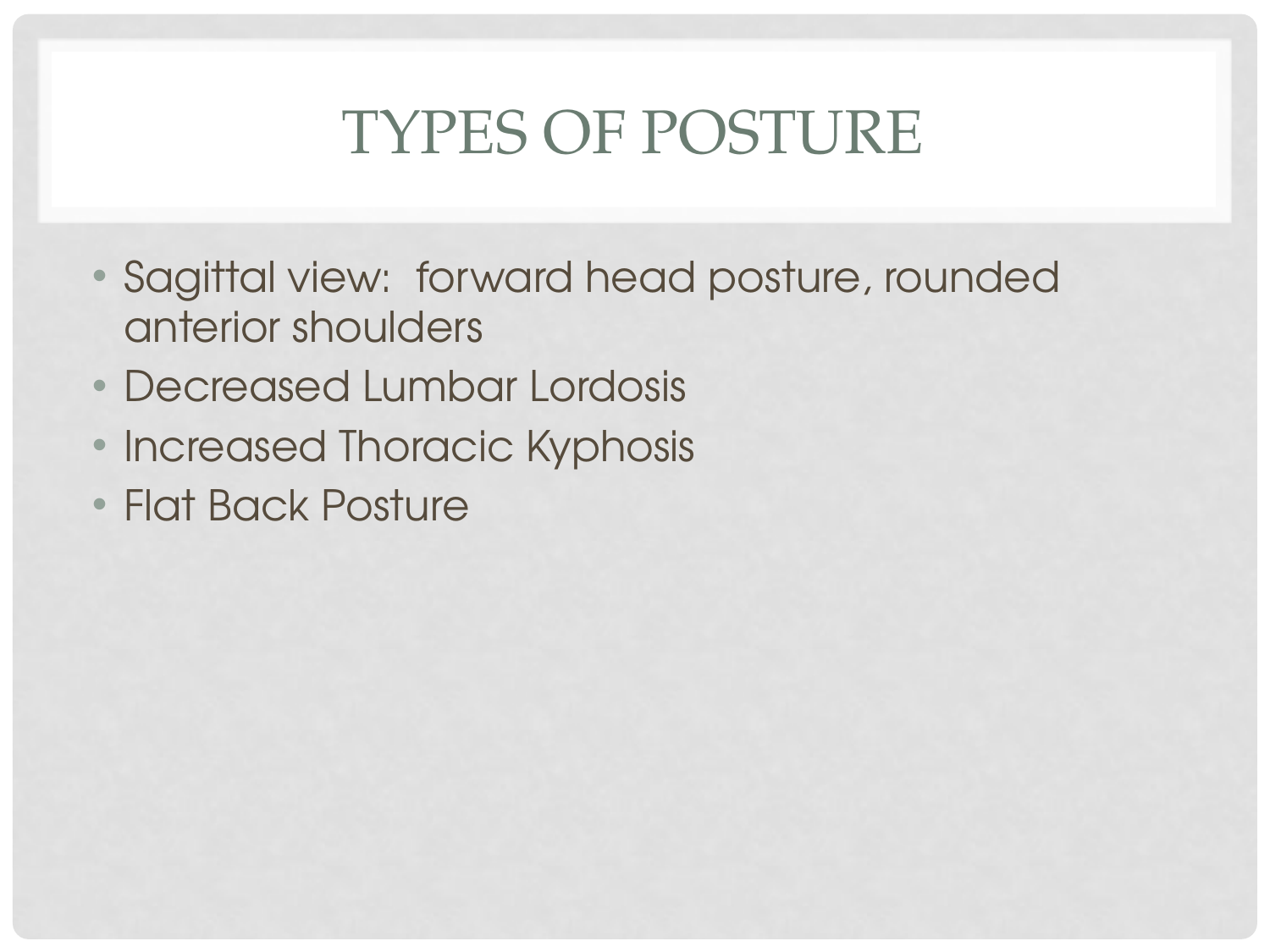

# Types of Posture
Sagittal view:  forward head posture, rounded anterior shoulders
Decreased Lumbar Lordosis
Increased Thoracic Kyphosis
Flat Back Posture